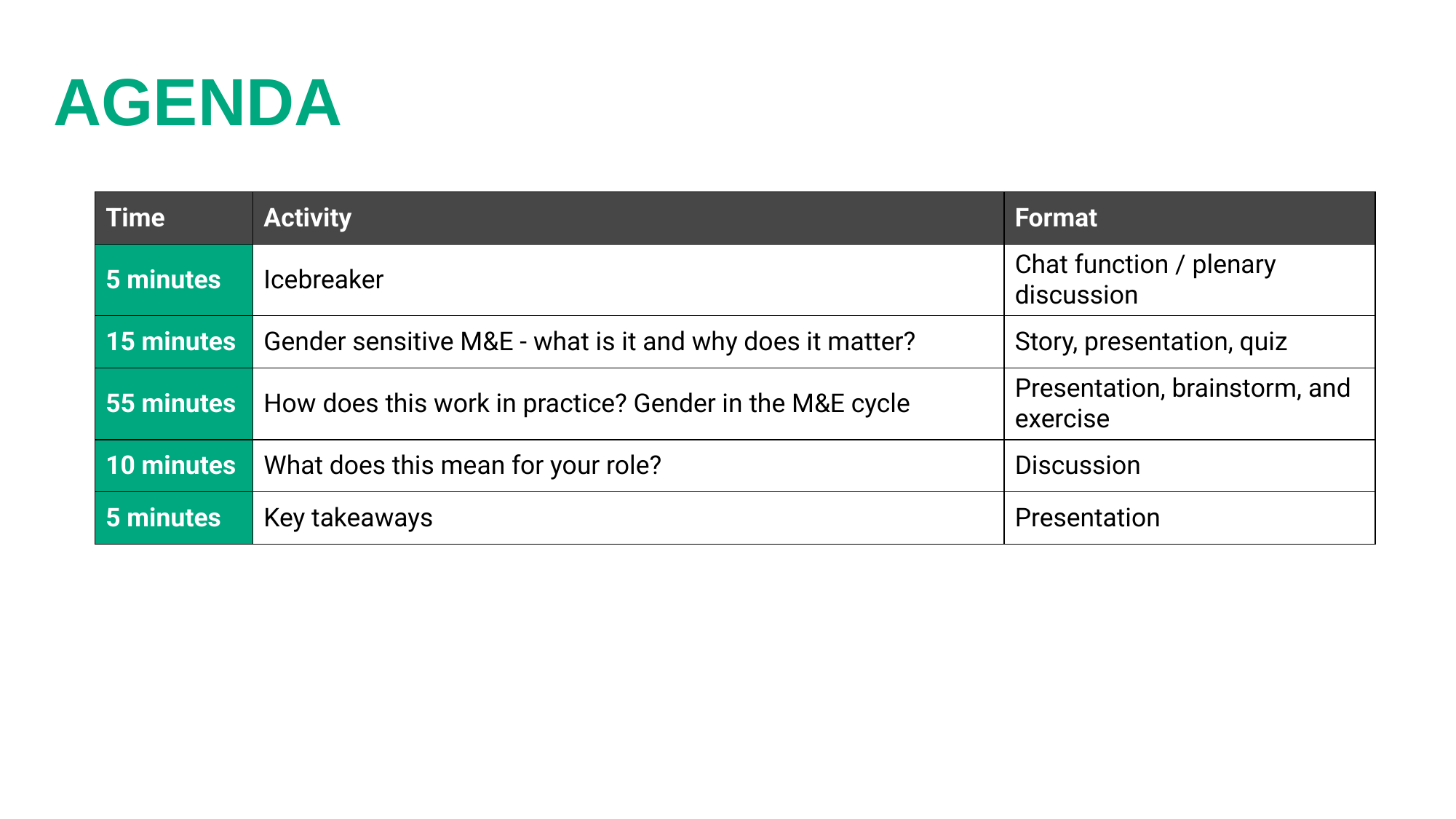

# AGENDA
| Time | Activity | Format |
| --- | --- | --- |
| 5 minutes | Icebreaker | Chat function / plenary discussion |
| 15 minutes | Gender sensitive M&E - what is it and why does it matter? | Story, presentation, quiz |
| 55 minutes | How does this work in practice? Gender in the M&E cycle | Presentation, brainstorm, and exercise |
| 10 minutes | What does this mean for your role? | Discussion |
| 5 minutes | Key takeaways | Presentation |